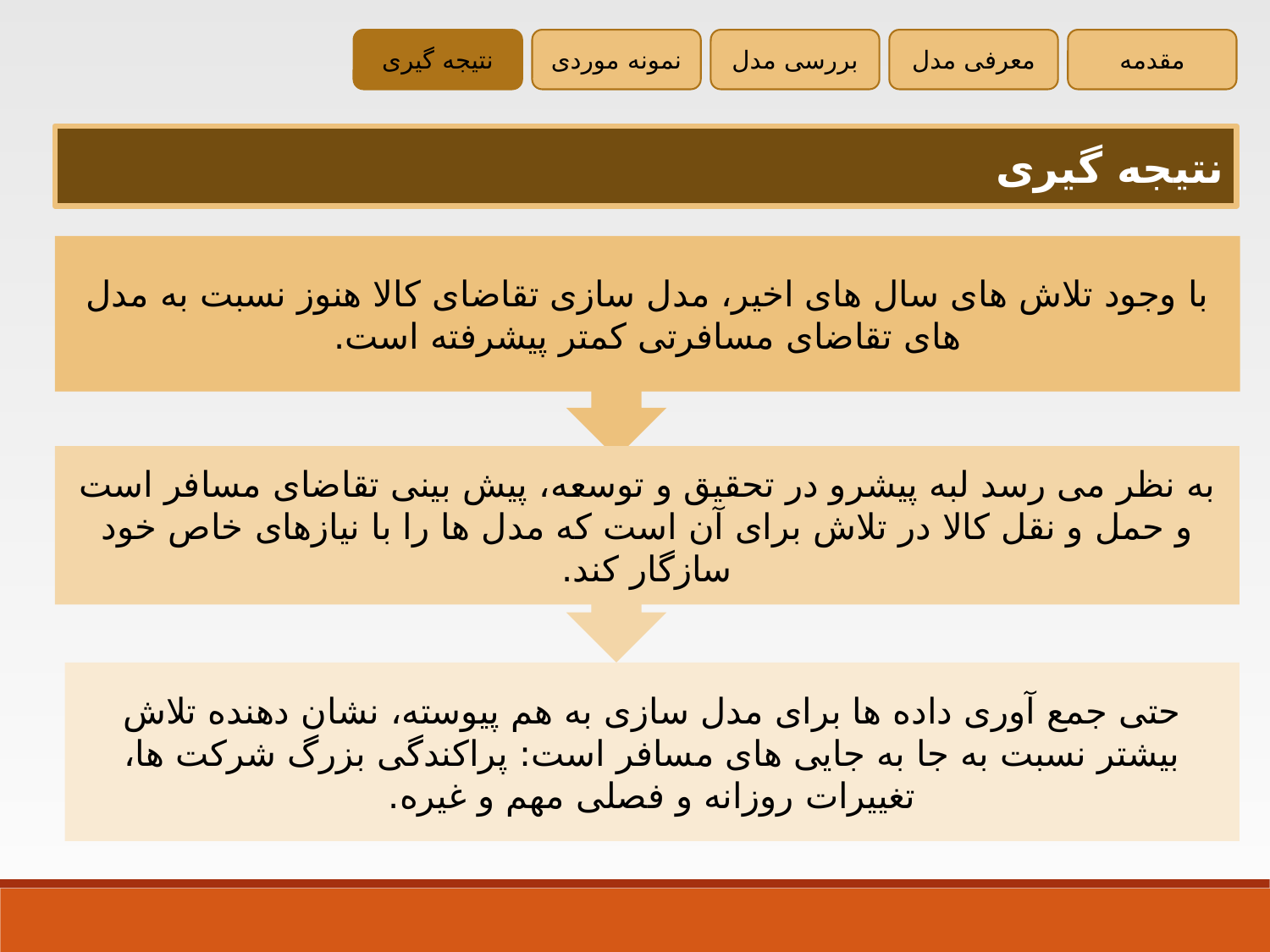

نتیجه گیری
نمونه موردی
بررسی مدل
معرفی مدل
مقدمه
نتیجه گیری
با وجود تلاش های سال های اخیر، مدل سازی تقاضای کالا هنوز نسبت به مدل های تقاضای مسافرتی کمتر پیشرفته است.

به نظر می رسد لبه پیشرو در تحقیق و توسعه، پیش بینی تقاضای مسافر است و حمل و نقل کالا در تلاش برای آن است که مدل ها را با نیازهای خاص خود سازگار کند.

حتی جمع آوری داده ها برای مدل سازی به هم پیوسته، نشان دهنده تلاش بیشتر نسبت به جا به جایی های مسافر است: پراکندگی بزرگ شرکت ها، تغییرات روزانه و فصلی مهم و غیره.